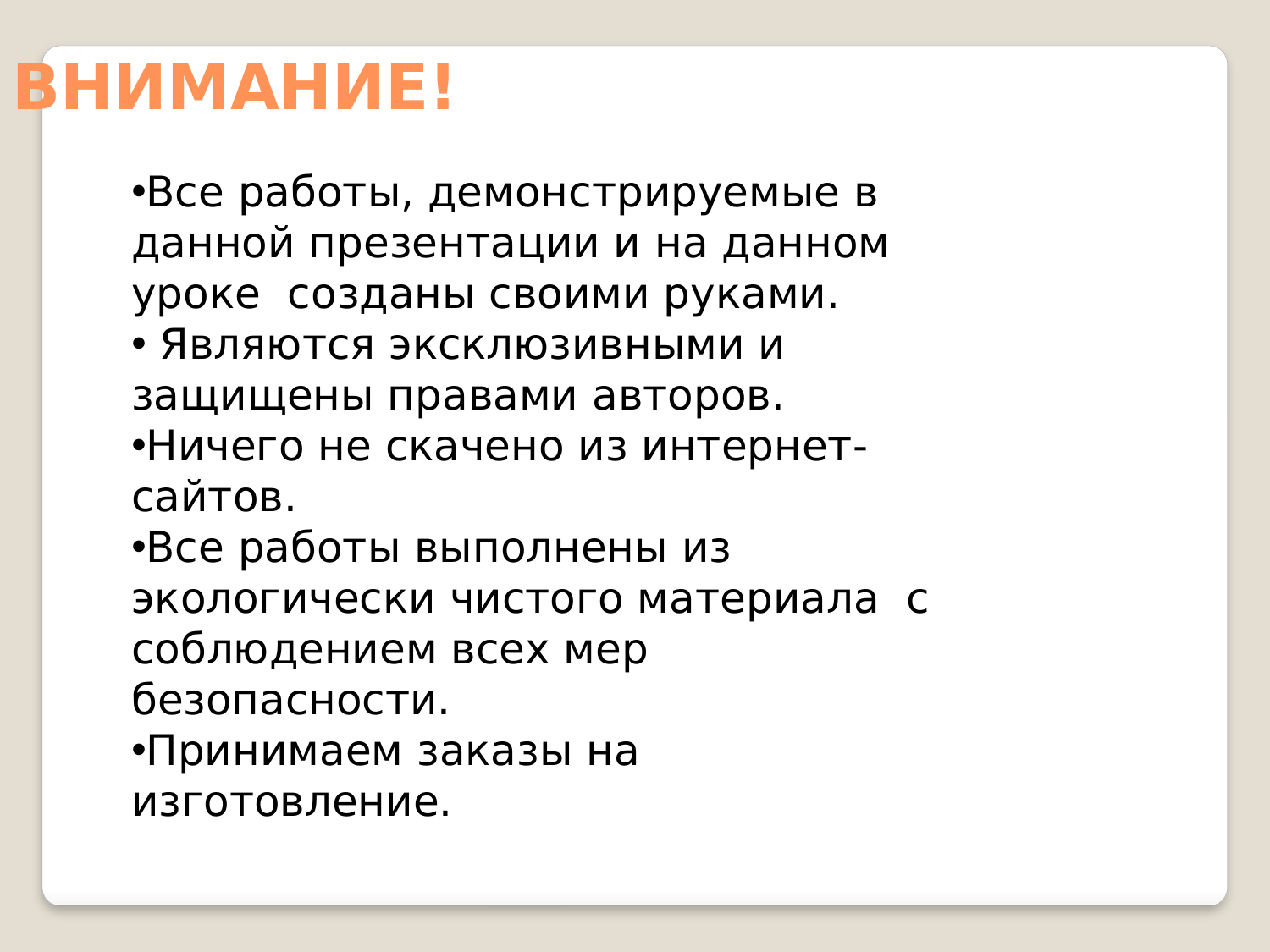

ВНИМАНИЕ!
Все работы, демонстрируемые в данной презентации и на данном уроке  созданы своими руками.
 Являются эксклюзивными и защищены правами авторов.
Ничего не скачено из интернет-сайтов.
Все работы выполнены из экологически чистого материала  с соблюдением всех мер безопасности.
Принимаем заказы на изготовление.